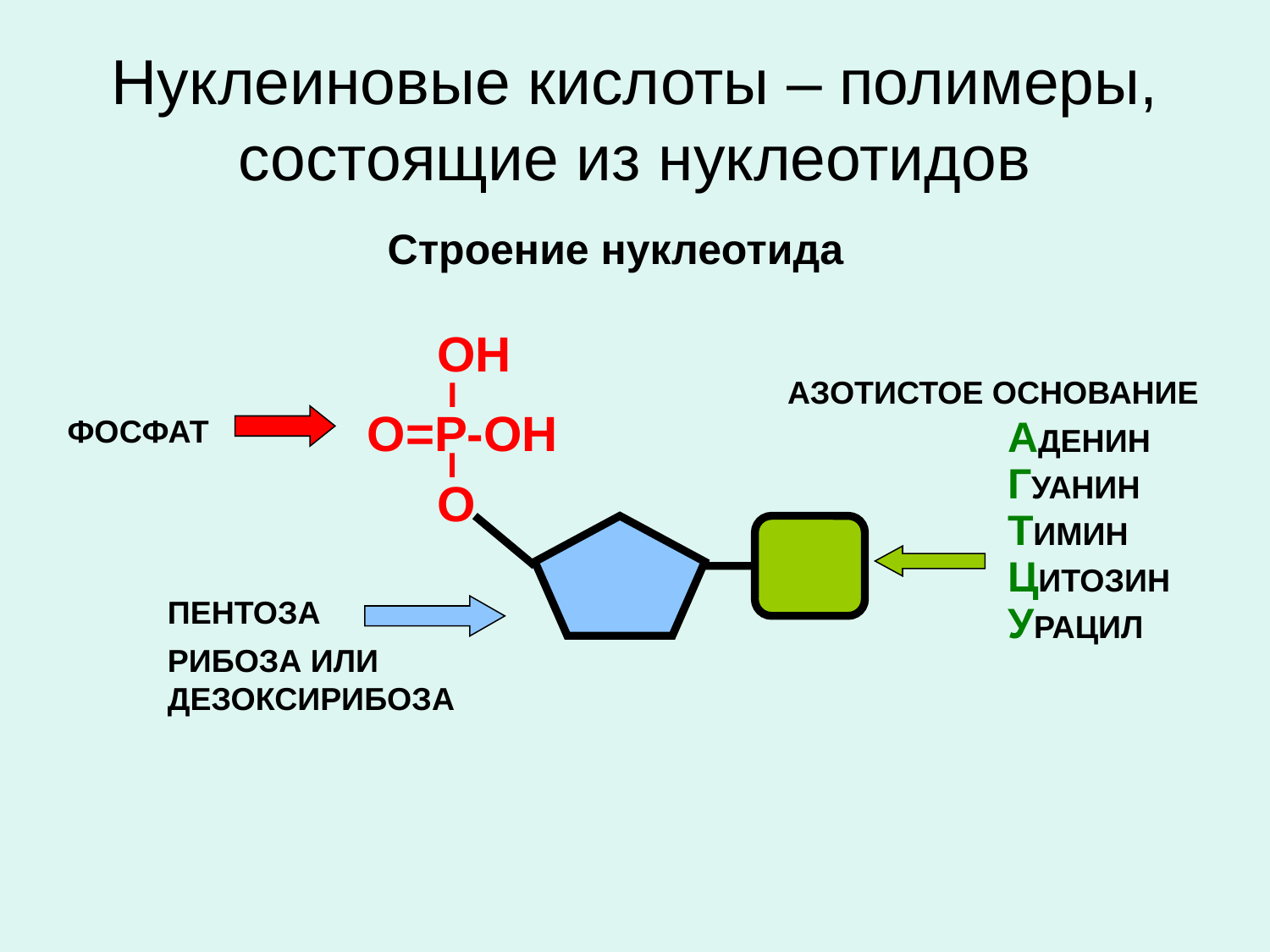

# Нуклеиновые кислоты – полимеры, состоящие из нуклеотидов
Строение нуклеотида
ОН
I
О=Р-ОН
I
О

АЗОТИСТОЕ ОСНОВАНИЕ
АДЕНИН
ГУАНИН
ТИМИН
ЦИТОЗИН
УРАЦИЛ

ФОСФАТ

ПЕНТОЗА
РИБОЗА ИЛИ ДЕЗОКСИРИБОЗА